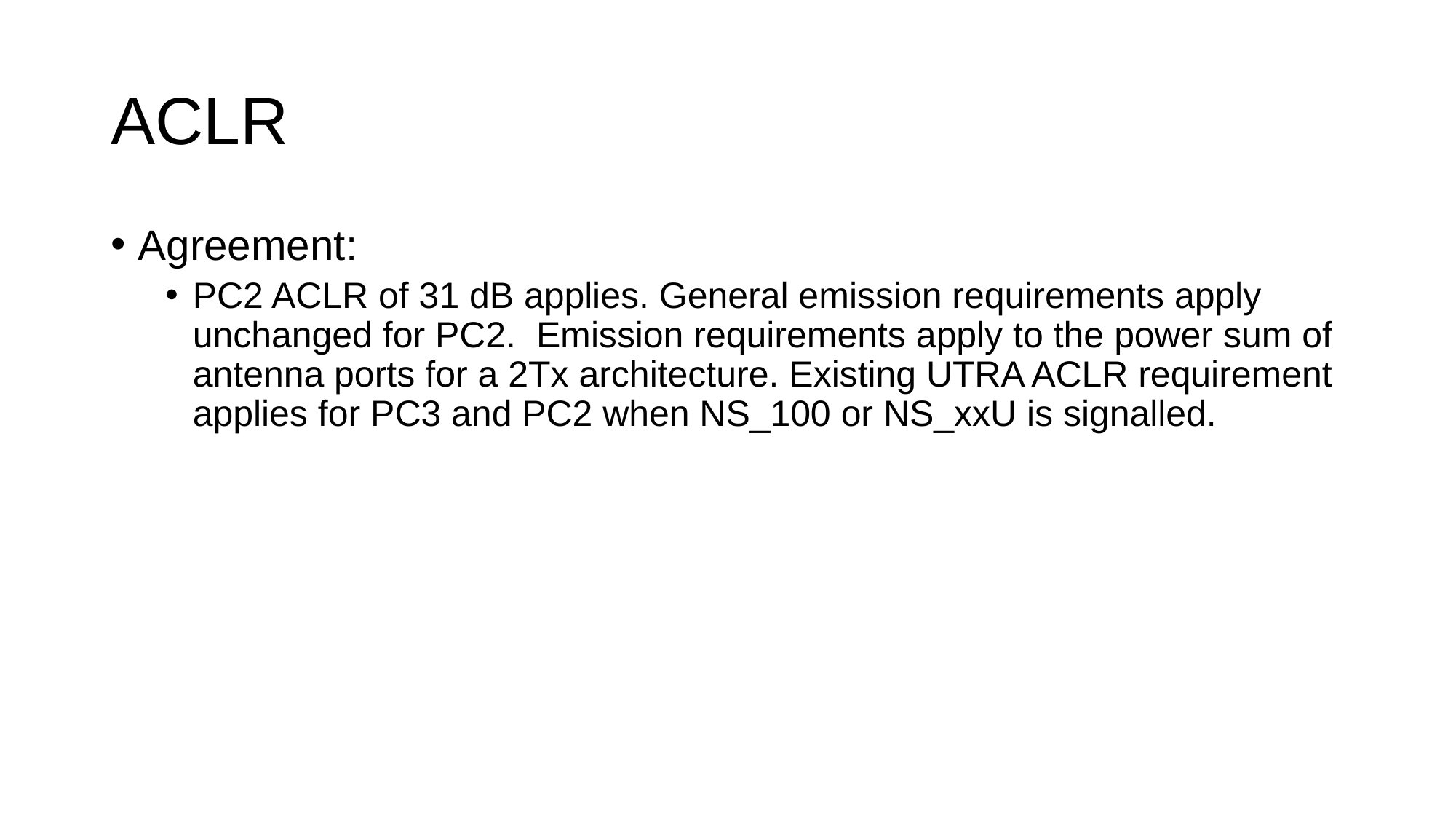

# ACLR
Agreement:
PC2 ACLR of 31 dB applies. General emission requirements apply unchanged for PC2.  Emission requirements apply to the power sum of antenna ports for a 2Tx architecture. Existing UTRA ACLR requirement applies for PC3 and PC2 when NS_100 or NS_xxU is signalled.